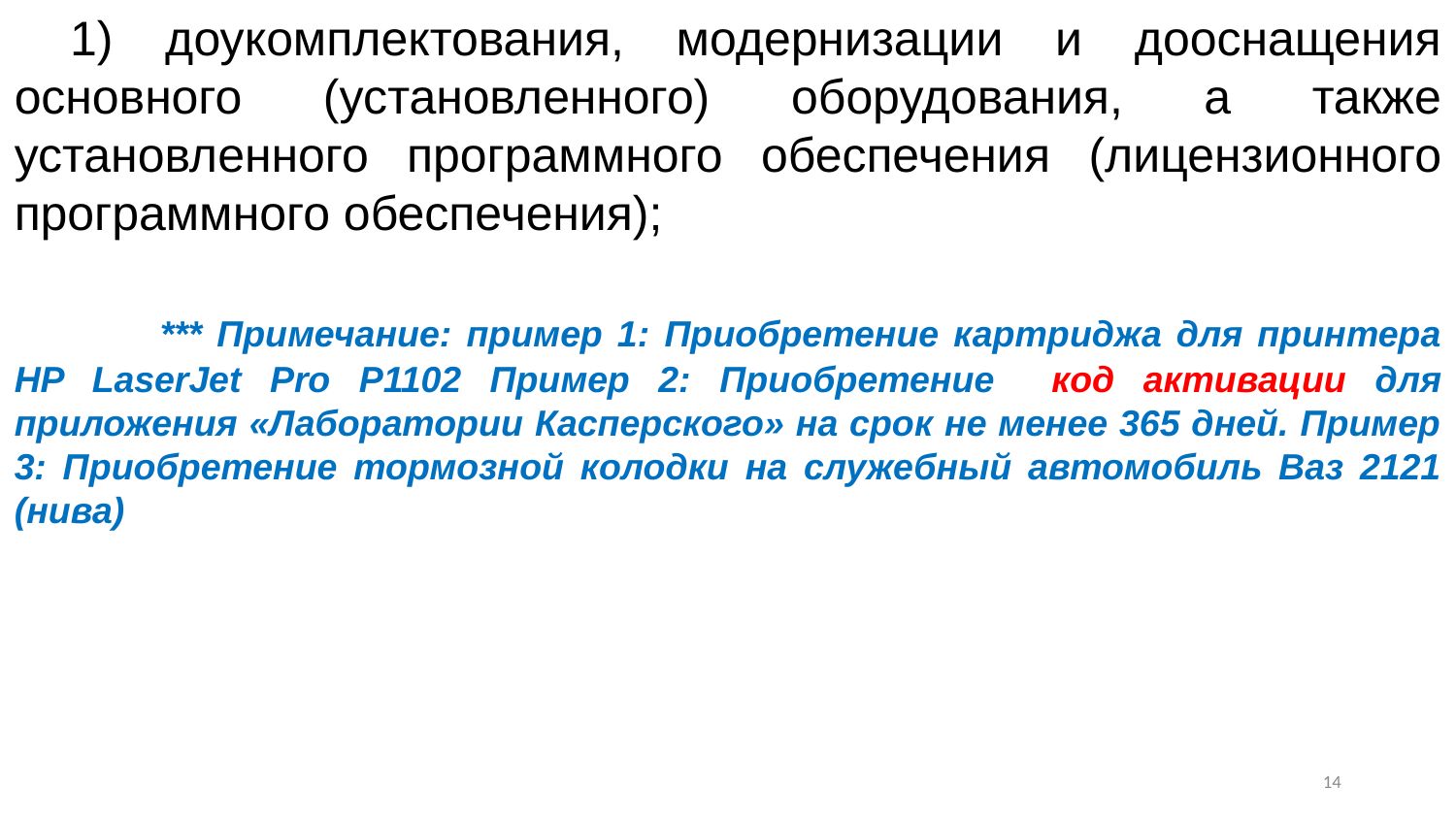

1) доукомплектования, модернизации и дооснащения основного (установленного) оборудования, а также установленного программного обеспечения (лицензионного программного обеспечения);

	*** Примечание: пример 1: Приобретение картриджа для принтера HP LaserJet Pro P1102 Пример 2: Приобретение  код активации для приложения «Лаборатории Касперского» на срок не менее 365 дней. Пример 3: Приобретение тормозной колодки на служебный автомобиль Ваз 2121 (нива)

14